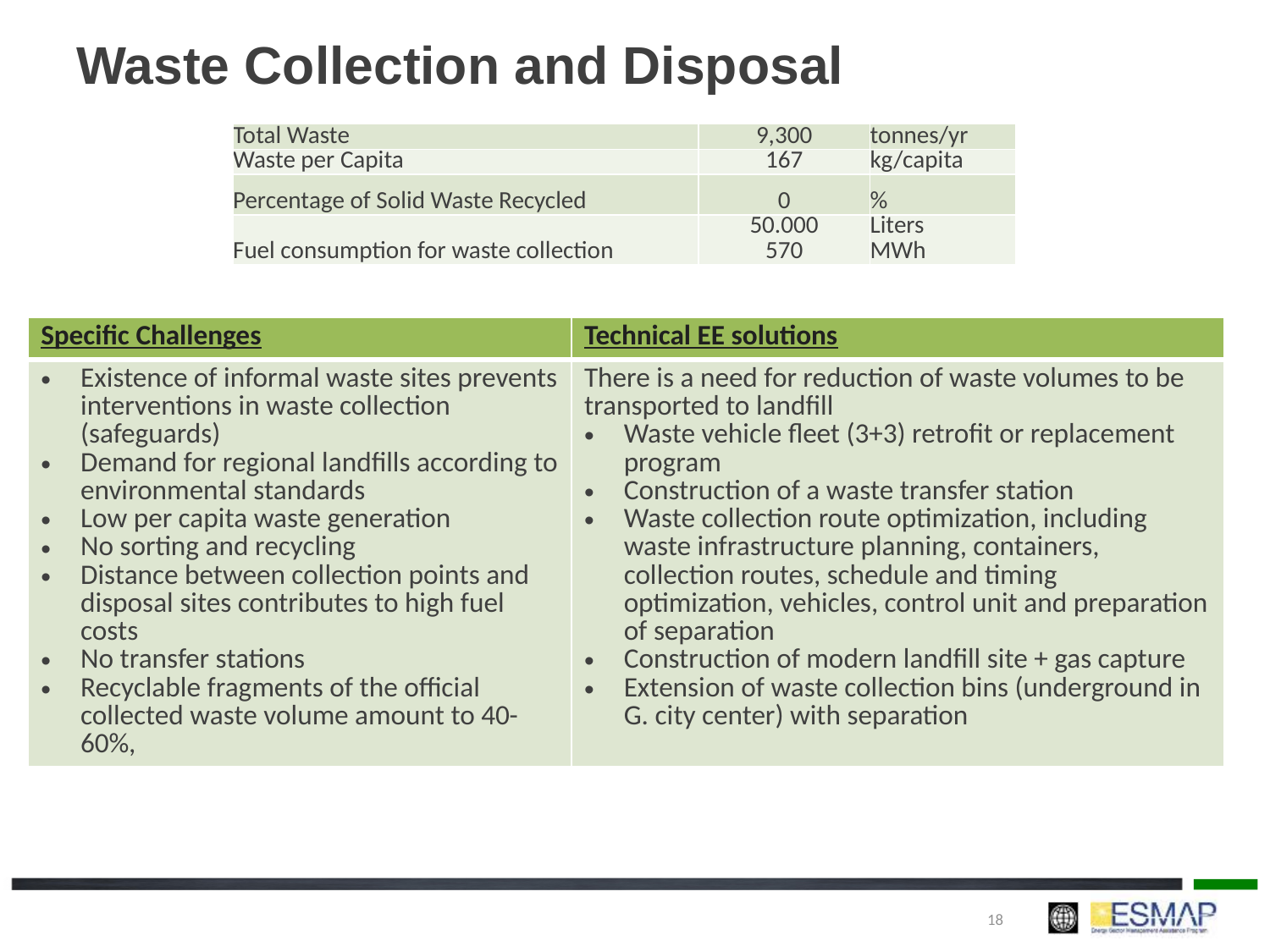

# Waste Collection and Disposal
| Total Waste | 9,300 | tonnes/yr |
| --- | --- | --- |
| Waste per Capita | 167 | kg/capita |
| Percentage of Solid Waste Recycled | 0 | % |
| Fuel consumption for waste collection | 50.000 570 | Liters MWh |
| Specific Challenges | Technical EE solutions |
| --- | --- |
| Existence of informal waste sites prevents interventions in waste collection (safeguards) Demand for regional landfills according to environmental standards Low per capita waste generation No sorting and recycling Distance between collection points and disposal sites contributes to high fuel costs No transfer stations Recyclable fragments of the official collected waste volume amount to 40-60%, | There is a need for reduction of waste volumes to be transported to landfill Waste vehicle fleet (3+3) retrofit or replacement program Construction of a waste transfer station Waste collection route optimization, including waste infrastructure planning, containers, collection routes, schedule and timing optimization, vehicles, control unit and preparation of separation Construction of modern landfill site + gas capture Extension of waste collection bins (underground in G. city center) with separation |
18